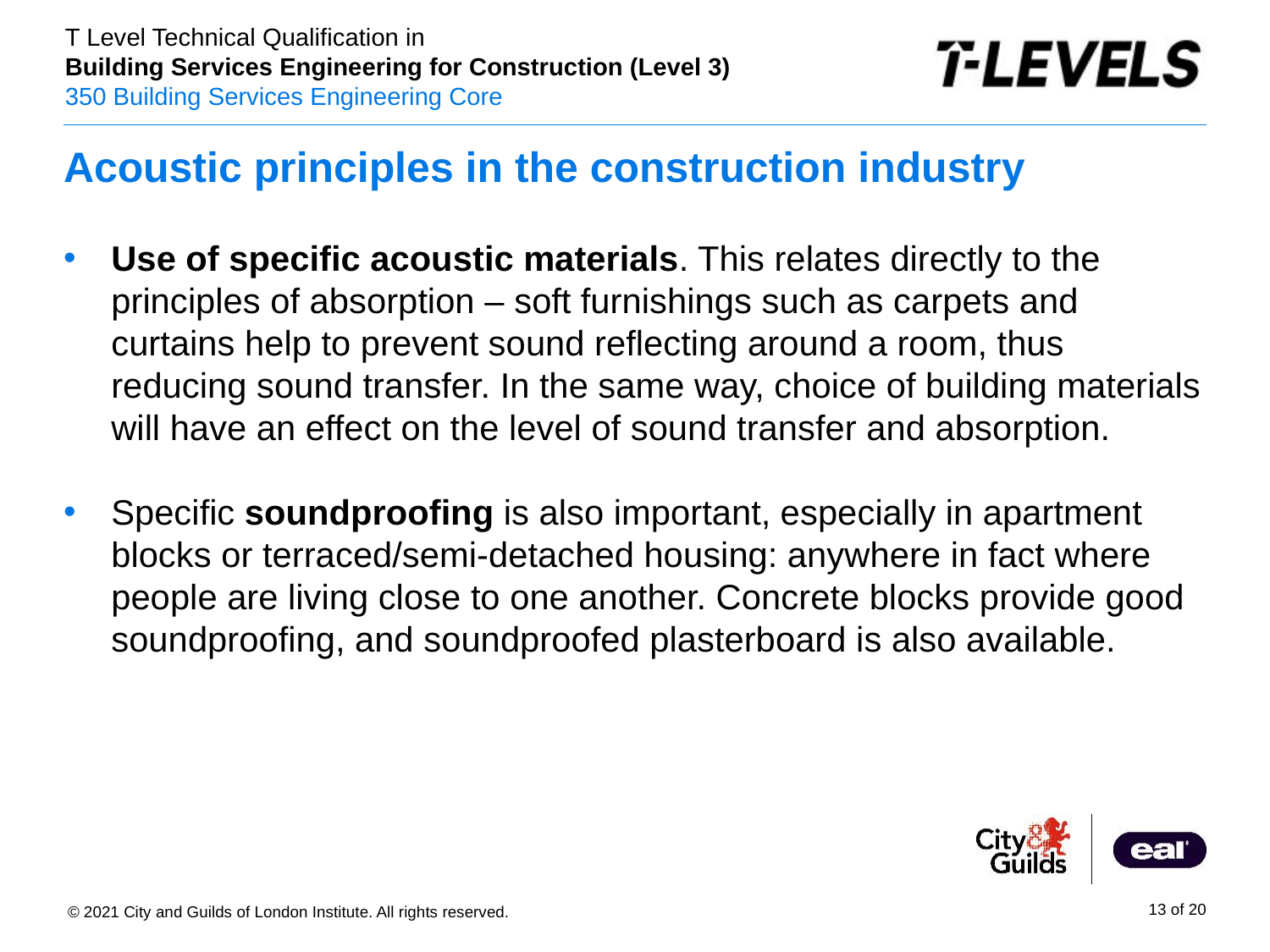

# Acoustic principles in the construction industry
Use of specific acoustic materials. This relates directly to the principles of absorption – soft furnishings such as carpets and curtains help to prevent sound reflecting around a room, thus reducing sound transfer. In the same way, choice of building materials will have an effect on the level of sound transfer and absorption.

Specific soundproofing is also important, especially in apartment blocks or terraced/semi-detached housing: anywhere in fact where people are living close to one another. Concrete blocks provide good soundproofing, and soundproofed plasterboard is also available.